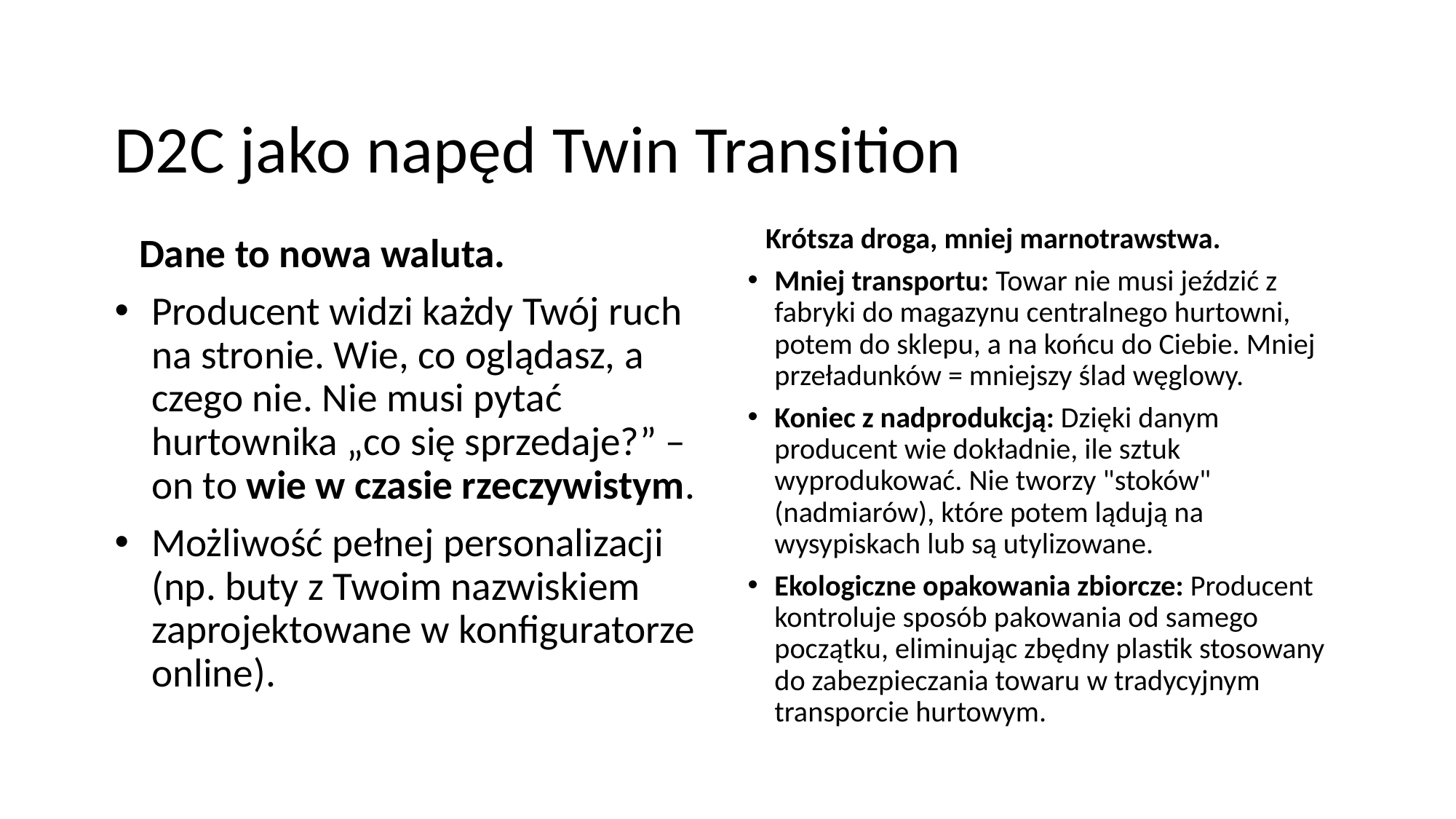

# D2C jako napęd Twin Transition
Dane to nowa waluta.
Producent widzi każdy Twój ruch na stronie. Wie, co oglądasz, a czego nie. Nie musi pytać hurtownika „co się sprzedaje?” – on to wie w czasie rzeczywistym.
Możliwość pełnej personalizacji (np. buty z Twoim nazwiskiem zaprojektowane w konfiguratorze online).

Krótsza droga, mniej marnotrawstwa.
Mniej transportu: Towar nie musi jeździć z fabryki do magazynu centralnego hurtowni, potem do sklepu, a na końcu do Ciebie. Mniej przeładunków = mniejszy ślad węglowy.
Koniec z nadprodukcją: Dzięki danym producent wie dokładnie, ile sztuk wyprodukować. Nie tworzy "stoków" (nadmiarów), które potem lądują na wysypiskach lub są utylizowane.
Ekologiczne opakowania zbiorcze: Producent kontroluje sposób pakowania od samego początku, eliminując zbędny plastik stosowany do zabezpieczania towaru w tradycyjnym transporcie hurtowym.